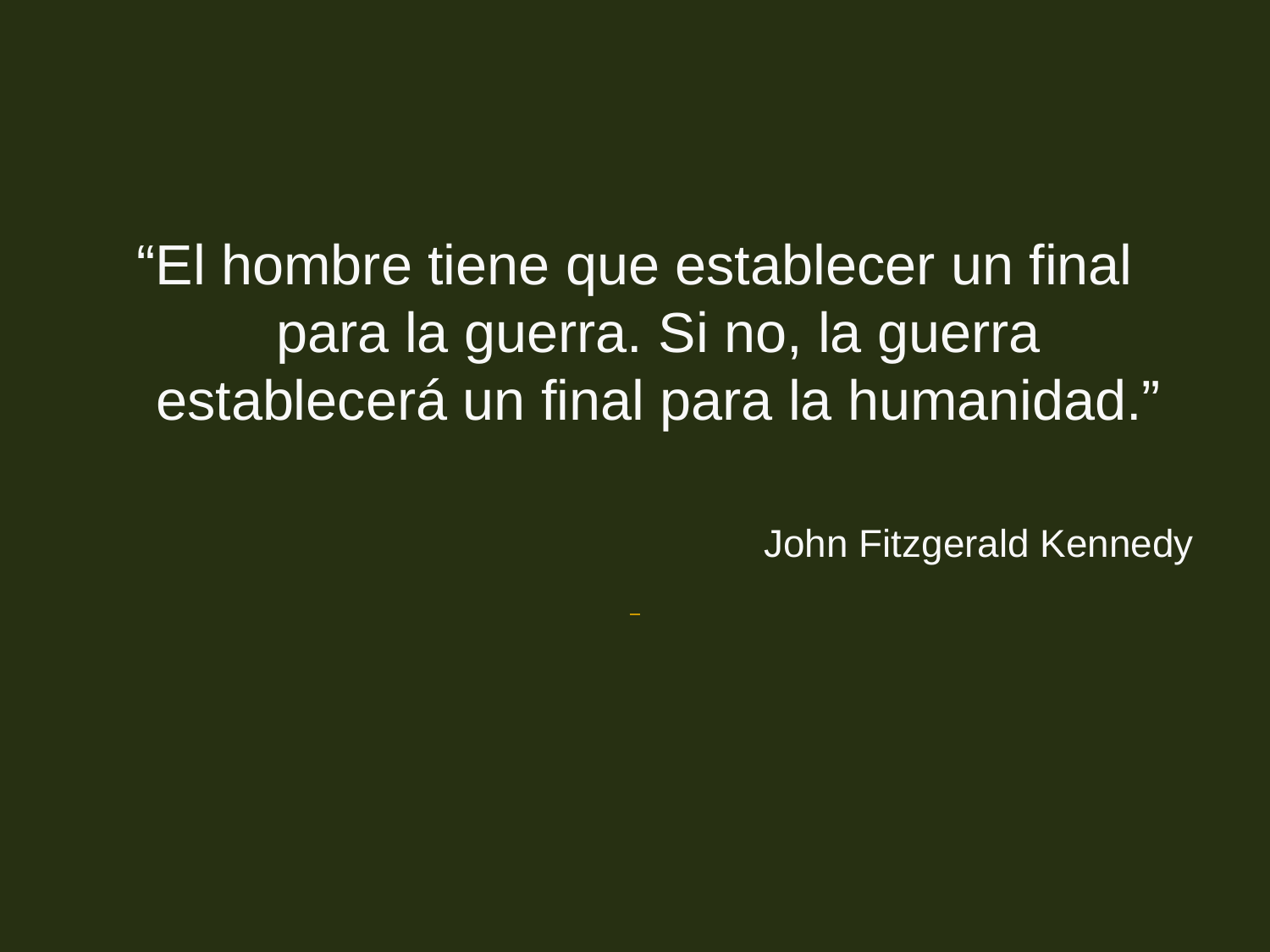

#
“El hombre tiene que establecer un final para la guerra. Si no, la guerra establecerá un final para la humanidad.”

John Fitzgerald Kennedy